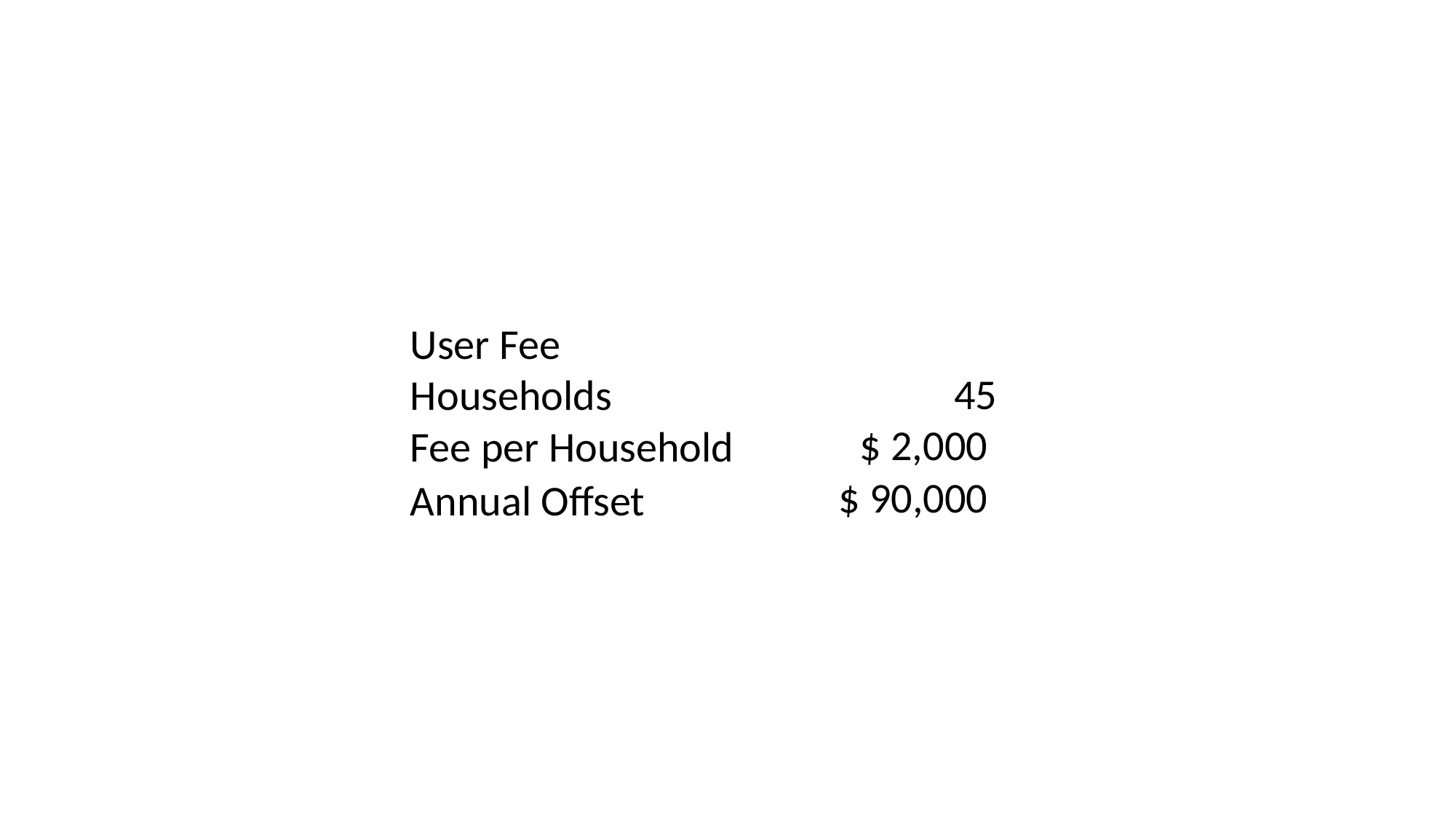

| User Fee |  |
| --- | --- |
| Households | 45 |
| Fee per Household | $ 2,000 |
| Annual Offset | $ 90,000 |